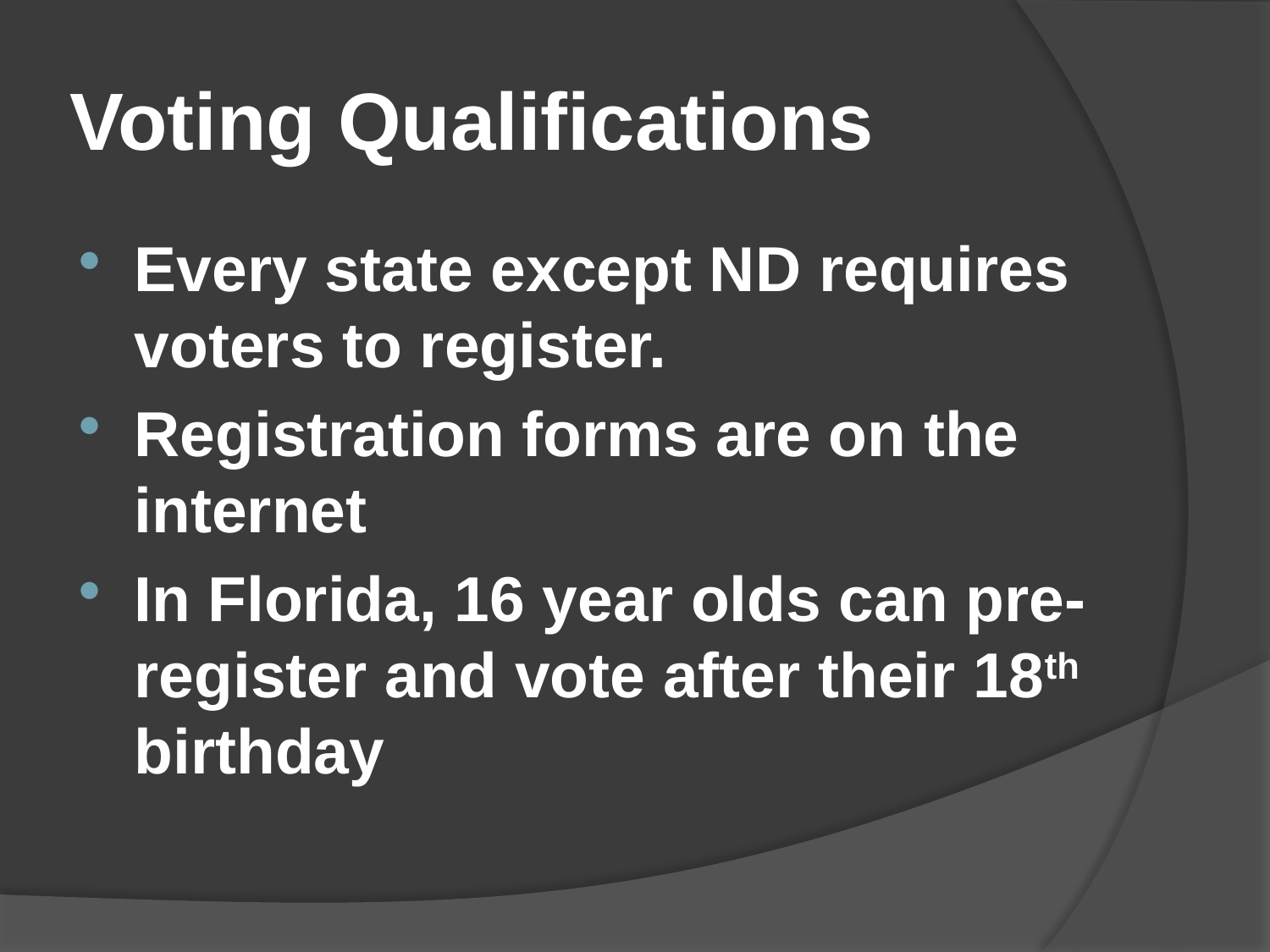

# Voting Qualifications
Every state except ND requires voters to register.
Registration forms are on the internet
In Florida, 16 year olds can pre-register and vote after their 18th birthday